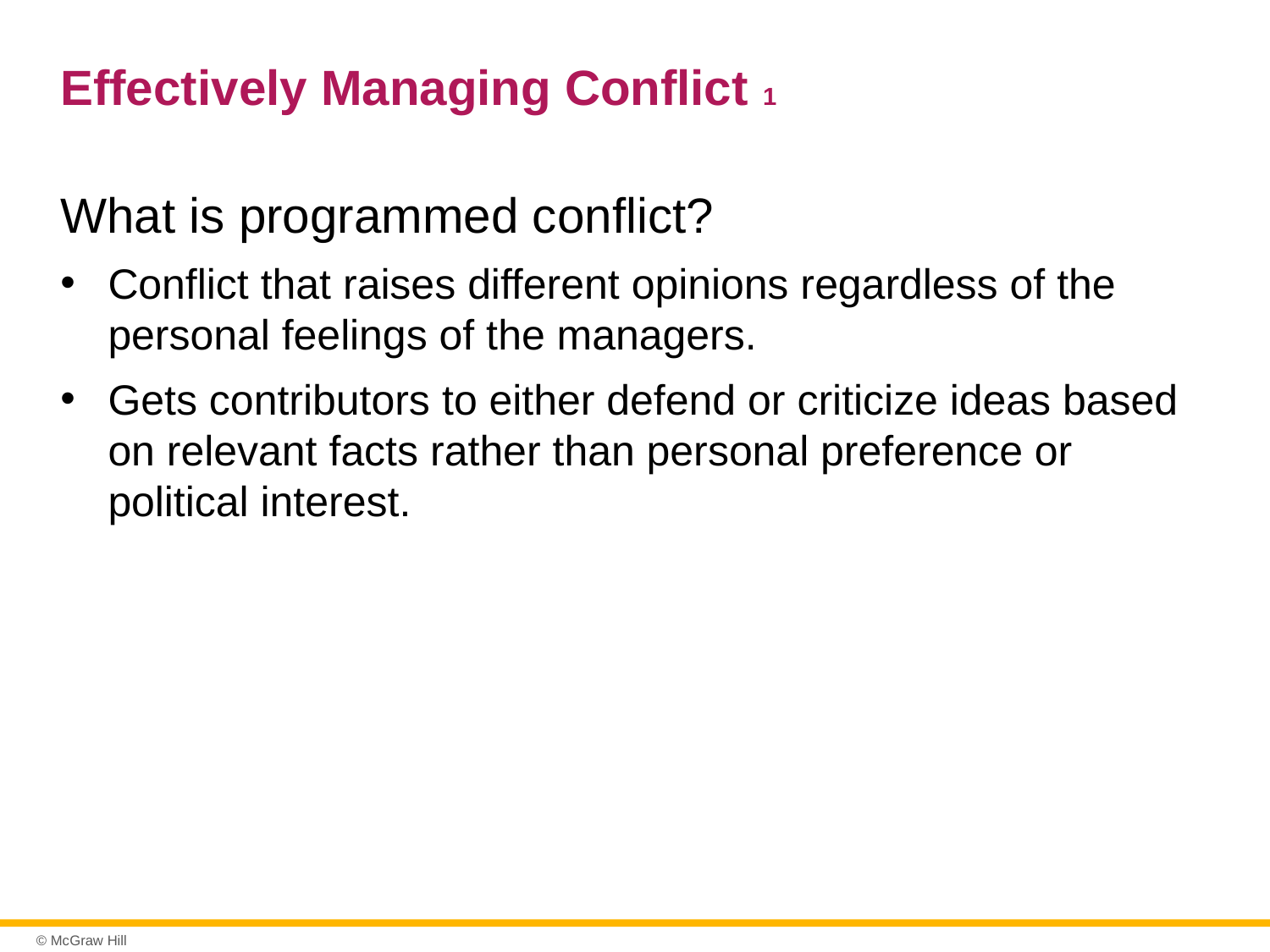

# Effectively Managing Conflict 1
What is programmed conflict?
Conflict that raises different opinions regardless of the personal feelings of the managers.
Gets contributors to either defend or criticize ideas based on relevant facts rather than personal preference or political interest.